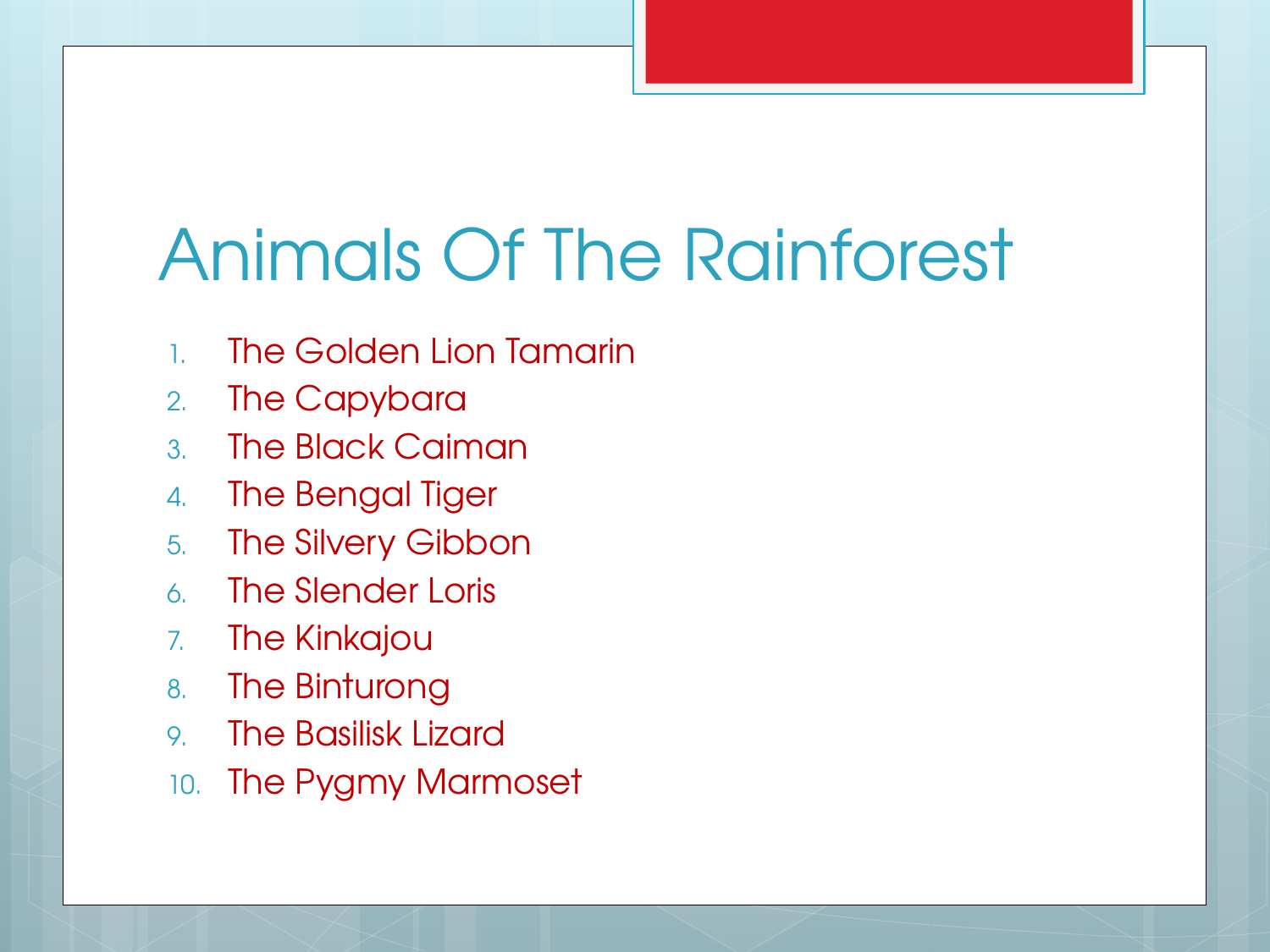

# Animals Of The Rainforest
The Golden Lion Tamarin
The Capybara
The Black Caiman
The Bengal Tiger
The Silvery Gibbon
The Slender Loris
The Kinkajou
The Binturong
The Basilisk Lizard
The Pygmy Marmoset